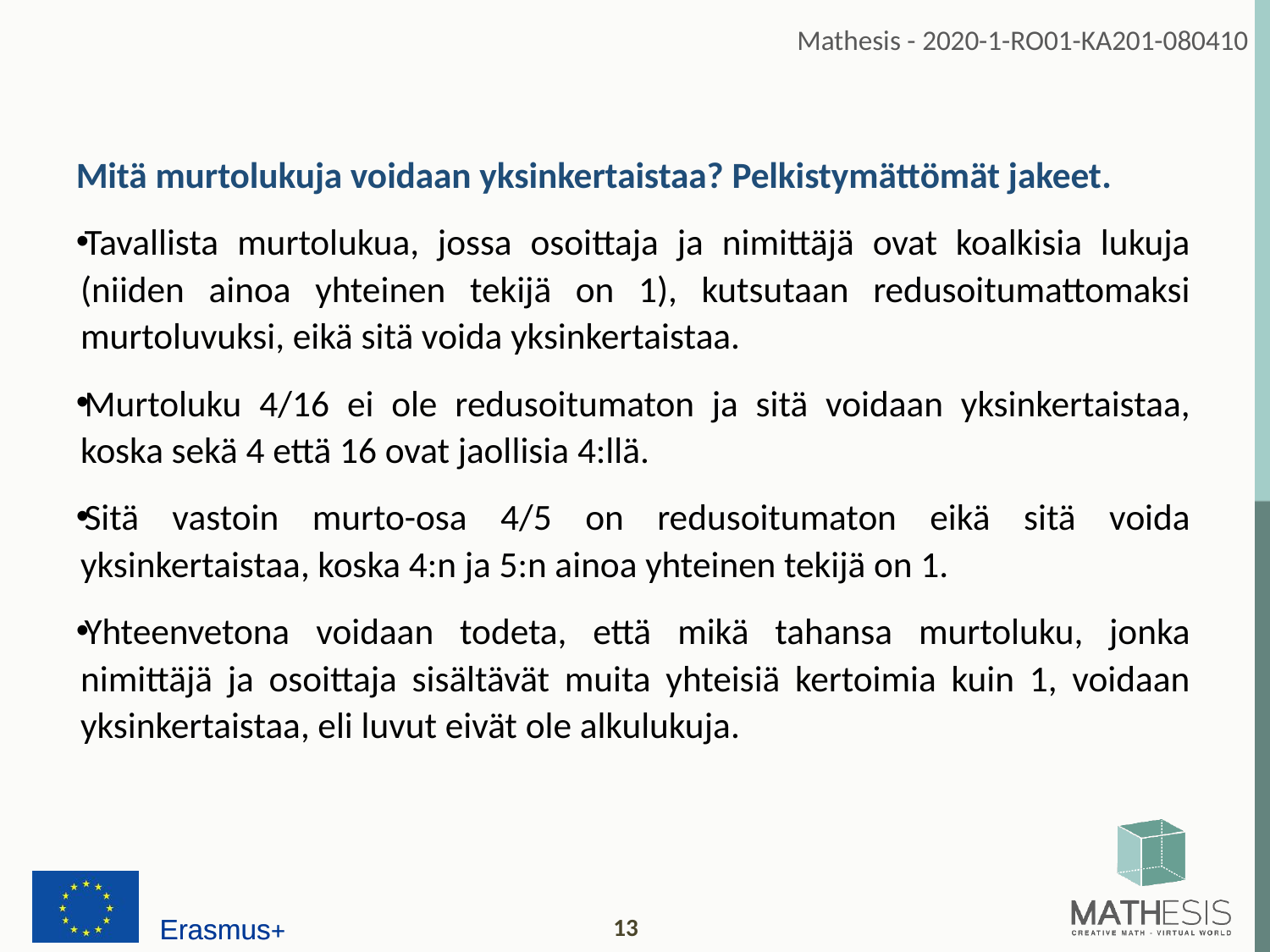

Mitä murtolukuja voidaan yksinkertaistaa? Pelkistymättömät jakeet.
Tavallista murtolukua, jossa osoittaja ja nimittäjä ovat koalkisia lukuja (niiden ainoa yhteinen tekijä on 1), kutsutaan redusoitumattomaksi murtoluvuksi, eikä sitä voida yksinkertaistaa.
Murtoluku 4/16 ei ole redusoitumaton ja sitä voidaan yksinkertaistaa, koska sekä 4 että 16 ovat jaollisia 4:llä.
Sitä vastoin murto-osa 4/5 on redusoitumaton eikä sitä voida yksinkertaistaa, koska 4:n ja 5:n ainoa yhteinen tekijä on 1.
Yhteenvetona voidaan todeta, että mikä tahansa murtoluku, jonka nimittäjä ja osoittaja sisältävät muita yhteisiä kertoimia kuin 1, voidaan yksinkertaistaa, eli luvut eivät ole alkulukuja.